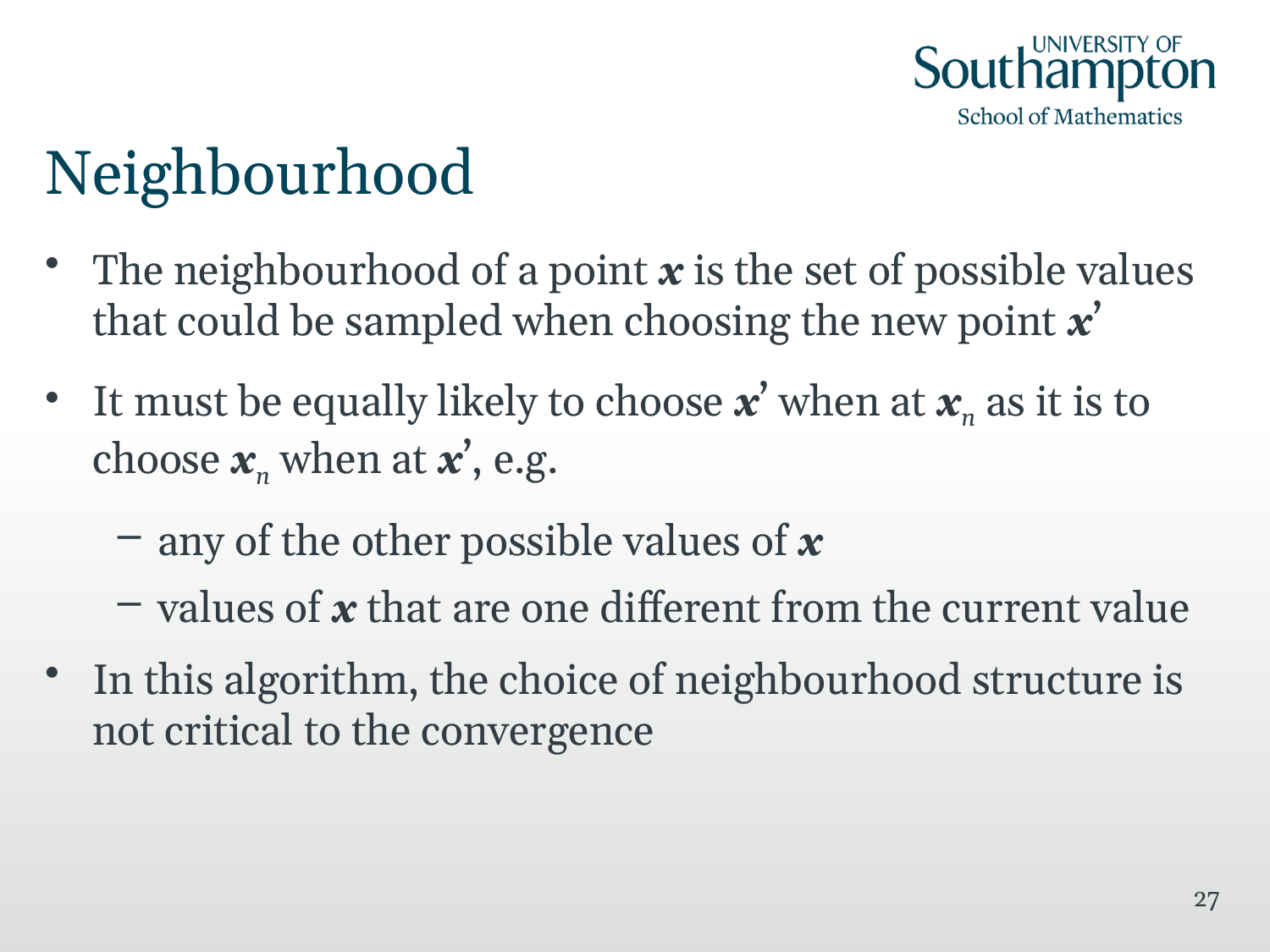

# Neighbourhood
The neighbourhood of a point x is the set of possible values that could be sampled when choosing the new point x’
It must be equally likely to choose x’ when at xn as it is to choose xn when at x’, e.g.
any of the other possible values of x
values of x that are one different from the current value
In this algorithm, the choice of neighbourhood structure is not critical to the convergence
27